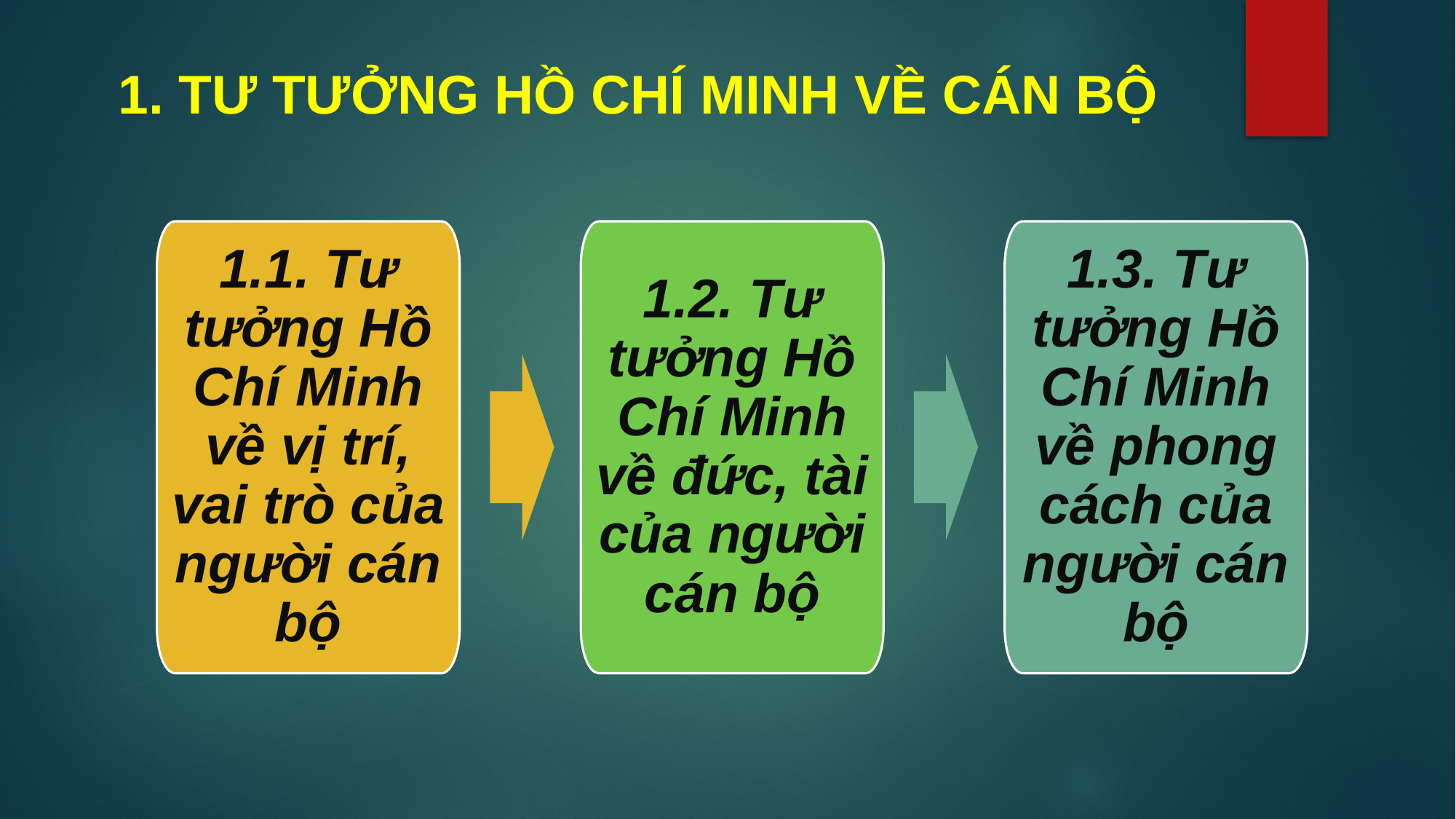

# 1. TƯ TƯỞNG HỒ CHÍ MINH VỀ CÁN BỘ
1.1. Tư tưởng Hồ Chí Minh về vị trí, vai trò của người cán bộ
1.2. Tư tưởng Hồ Chí Minh về đức, tài của người cán bộ
1.3. Tư tưởng Hồ Chí Minh về phong cách của người cán bộ